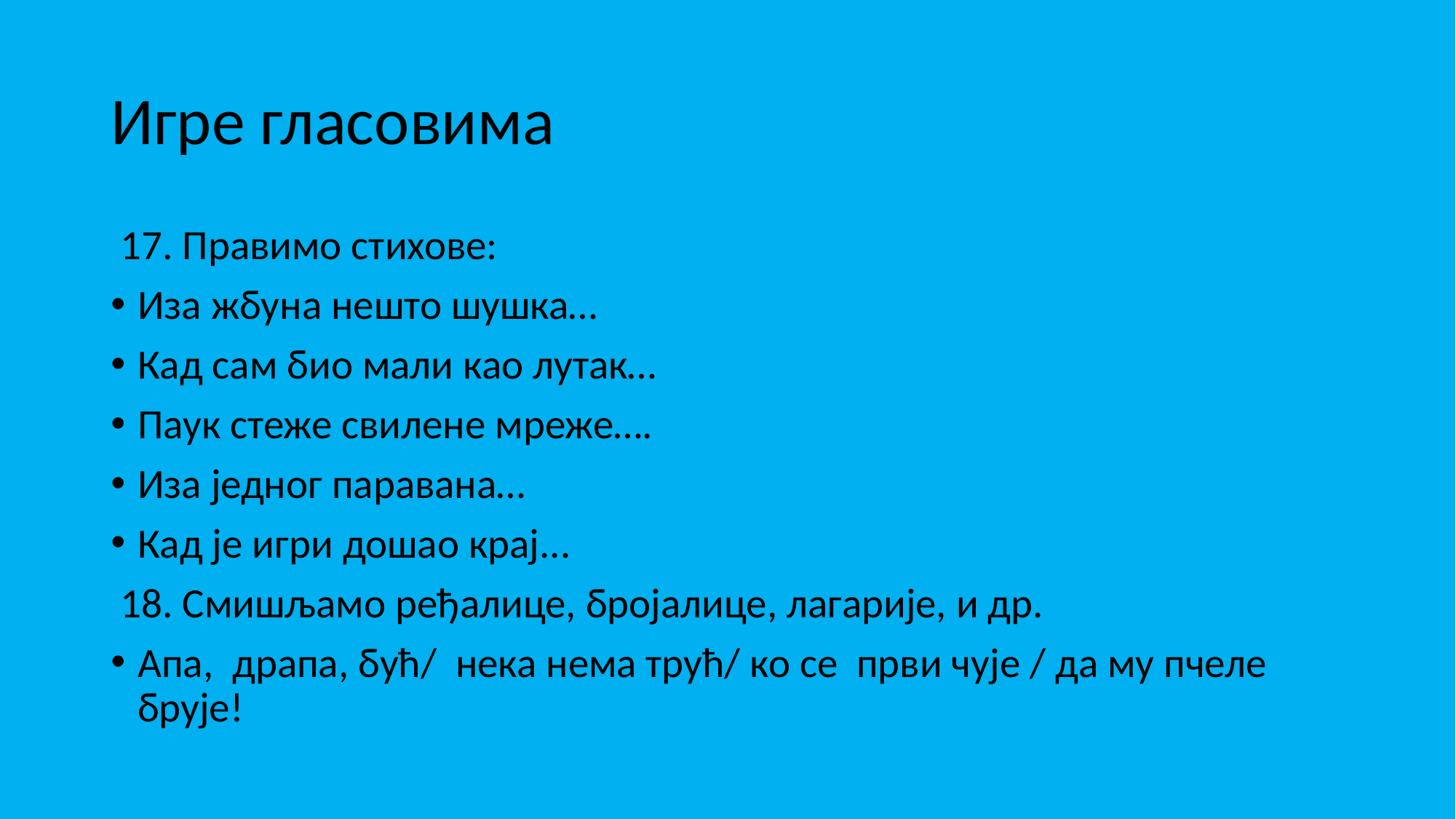

# Игре гласовима
 17. Правимо стихове:
Иза жбуна нешто шушка…
Кад сам био мали као лутак…
Паук стеже свилене мреже….
Иза једног паравана…
Кад је игри дошао крај...
 18. Смишљамо ређалице, бројалице, лагарије, и др.
Апа,  драпа, бућ/  нека нема трућ/ ко се  први чује / да му пчеле брује!